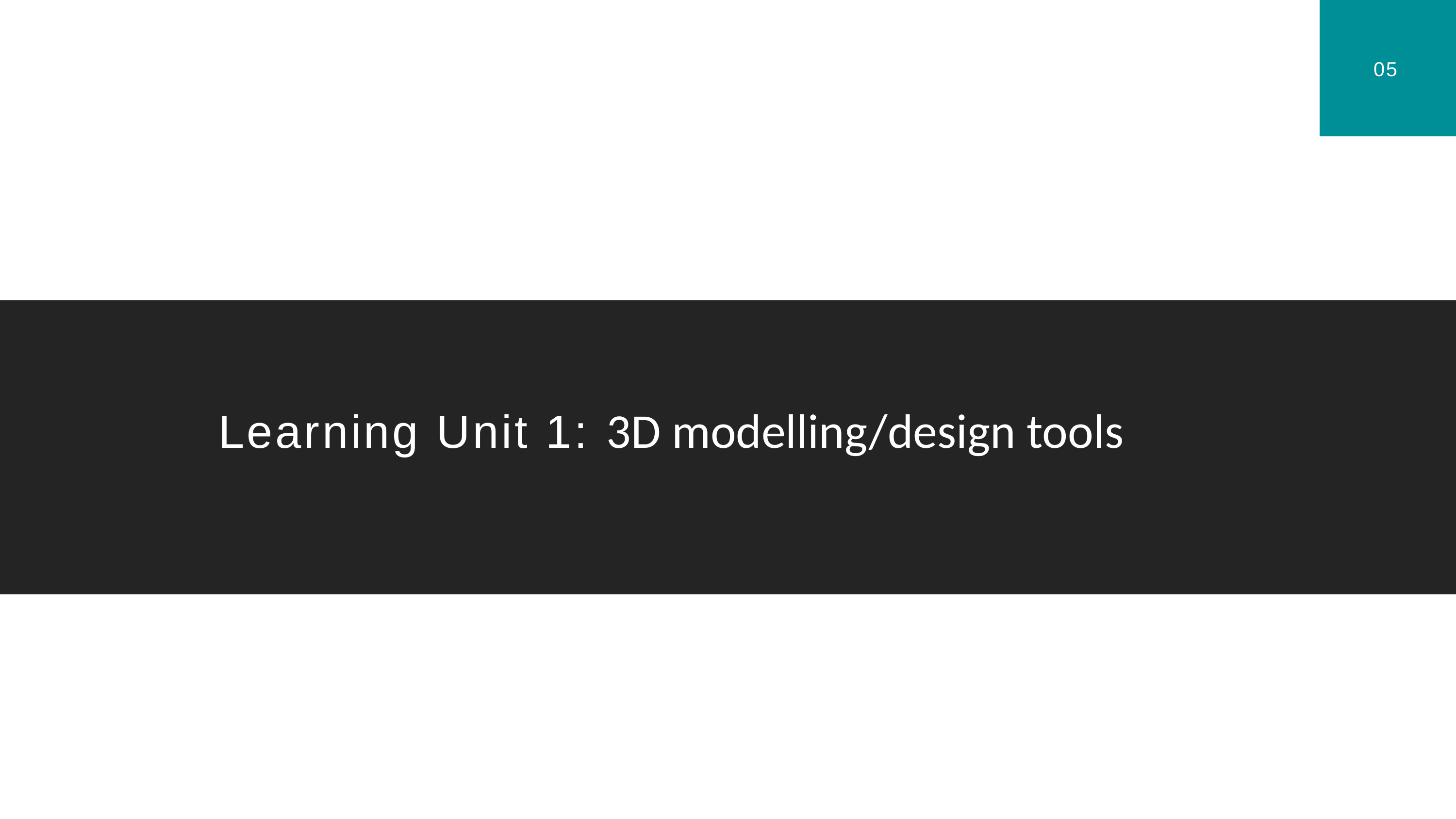

05

Learning Unit 1: 3D modelling/design tools